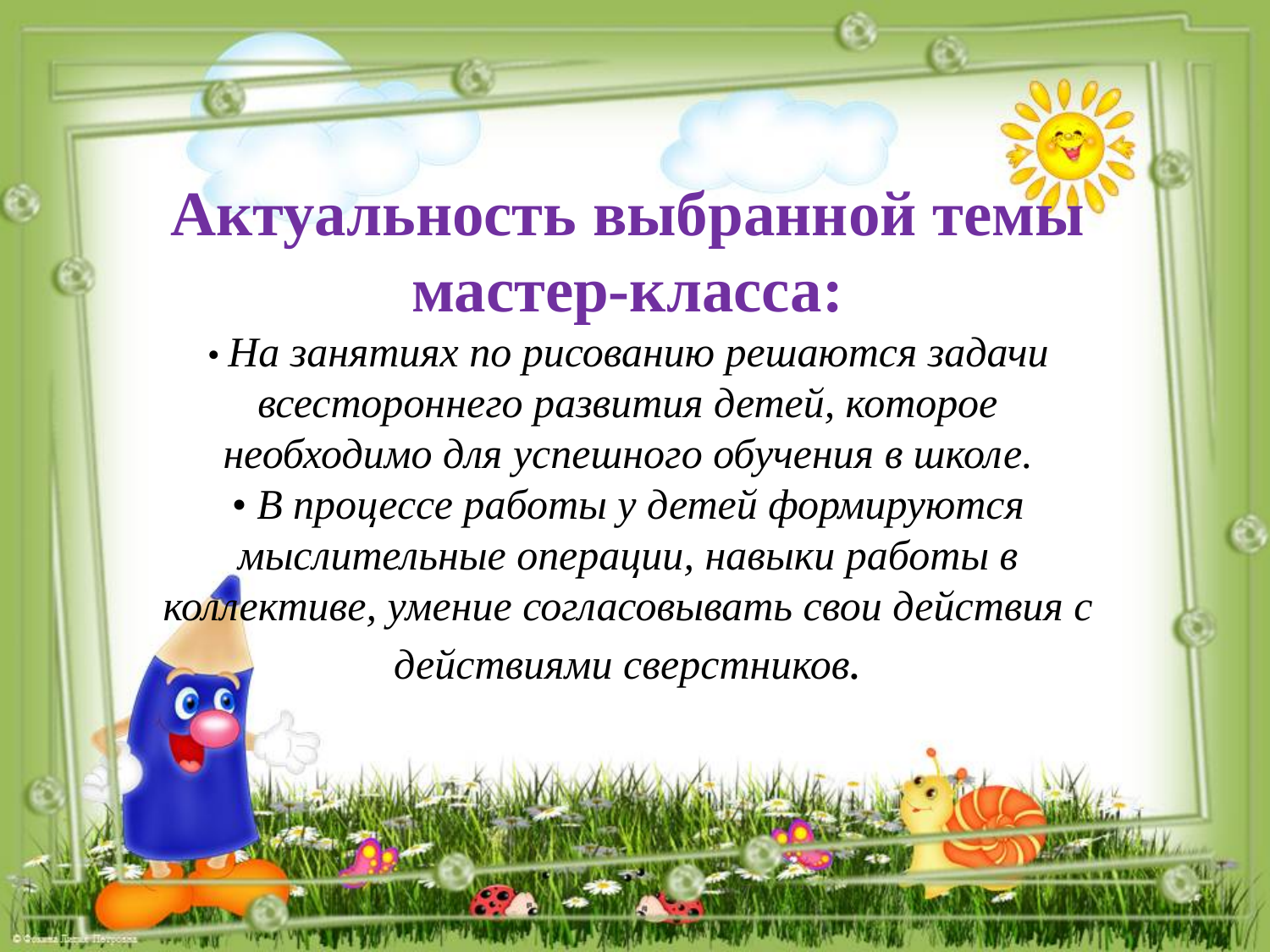

Актуальность выбранной темы мастер-класса:
• На занятиях по рисованию решаются задачи всестороннего развития детей, которое необходимо для успешного обучения в школе.
• В процессе работы у детей формируются мыслительные операции, навыки работы в коллективе, умение согласовывать свои действия с действиями сверстников.